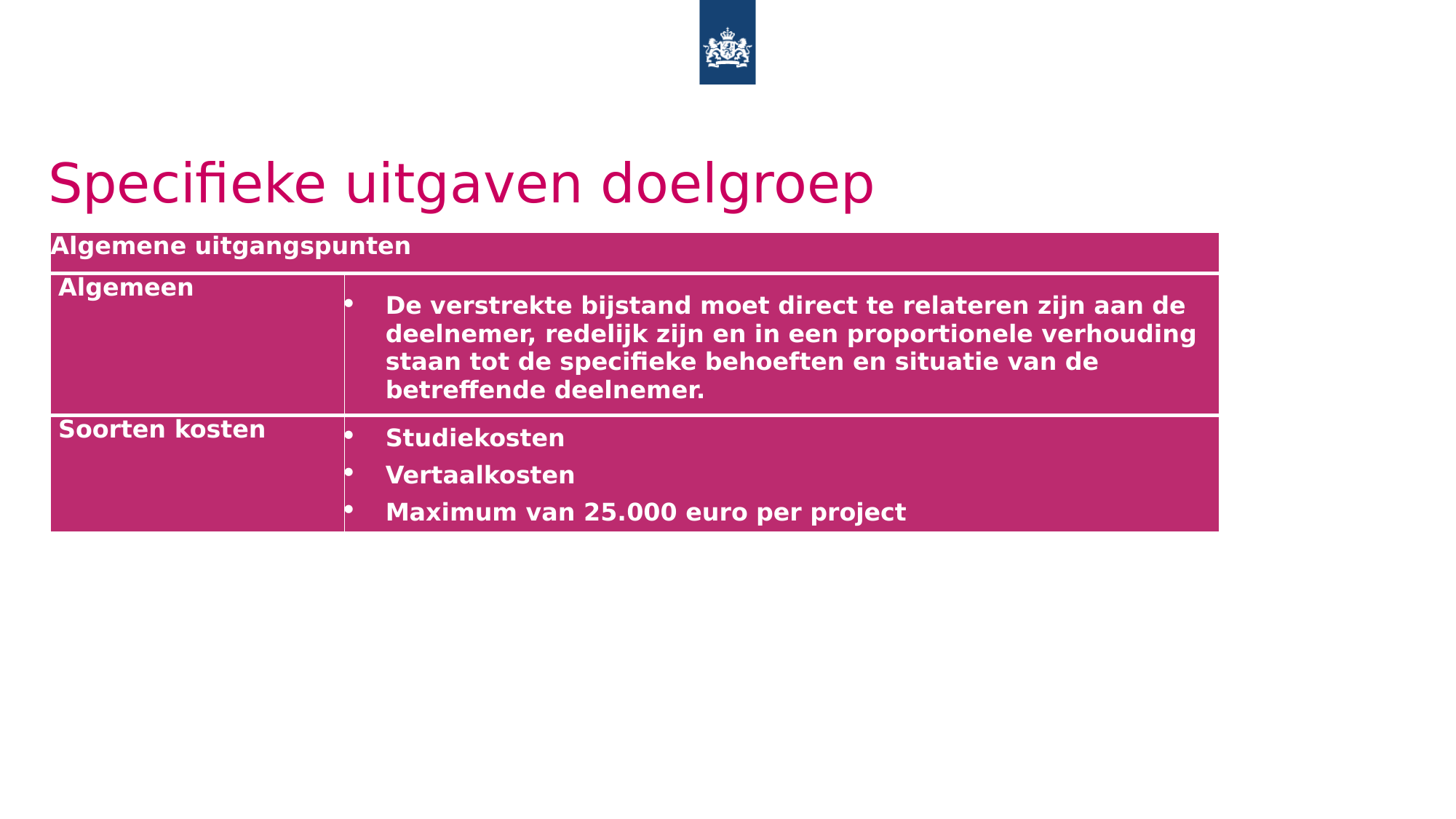

# Specifieke uitgaven doelgroep
| Algemene uitgangspunten |  |
| --- | --- |
| Algemeen | De verstrekte bijstand moet direct te relateren zijn aan de deelnemer, redelijk zijn en in een proportionele verhouding staan tot de specifieke behoeften en situatie van de betreffende deelnemer. |
| Soorten kosten | Studiekosten Vertaalkosten Maximum van 25.000 euro per project |